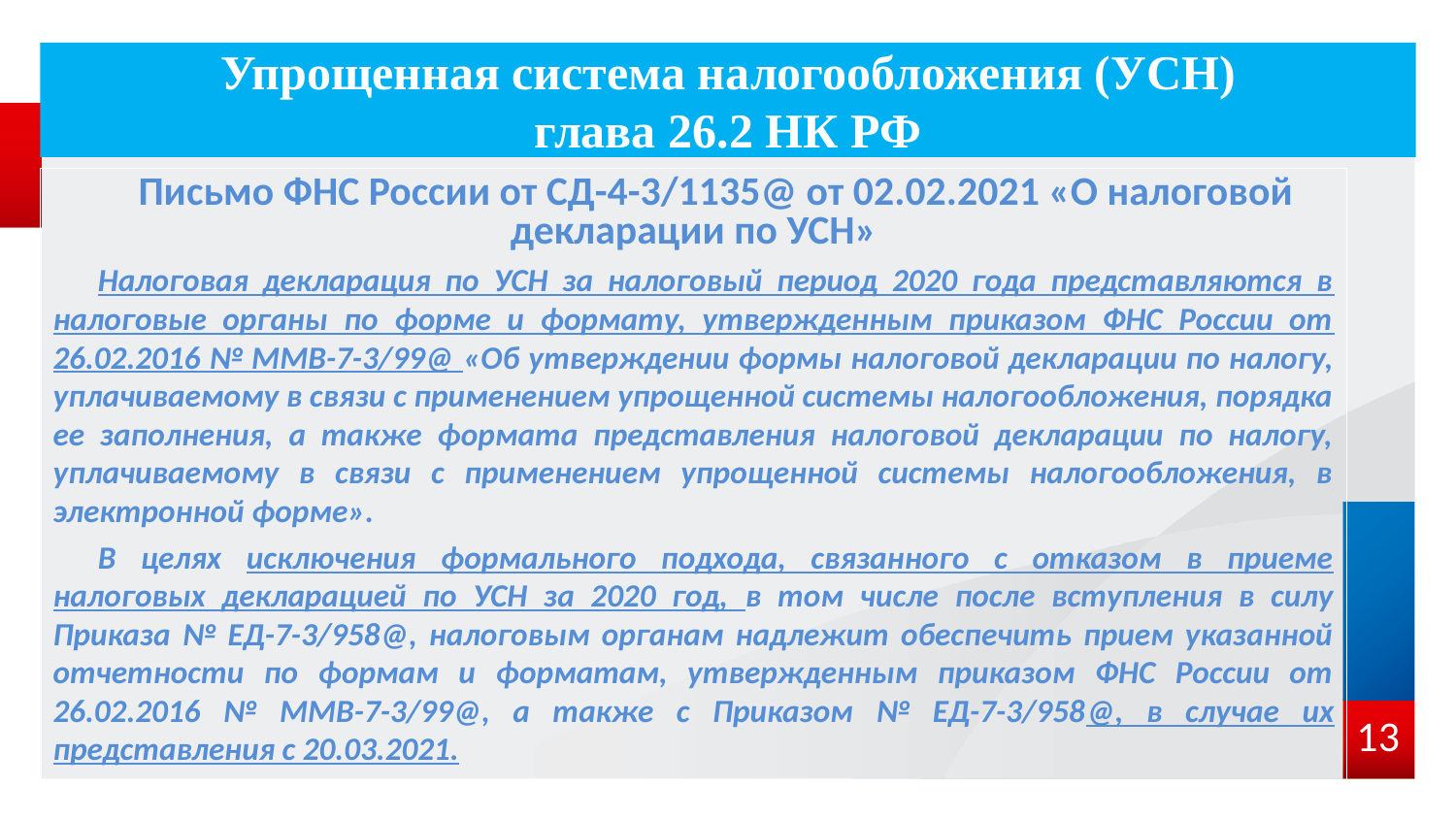

# Упрощенная система налогообложения (УСН) глава 26.2 НК РФ
Письмо ФНС России от СД-4-3/1135@ от 02.02.2021 «О налоговой декларации по УСН»
Налоговая декларация по УСН за налоговый период 2020 года представляются в налоговые органы по форме и формату, утвержденным приказом ФНС России от 26.02.2016 № ММВ-7-3/99@ «Об утверждении формы налоговой декларации по налогу, уплачиваемому в связи с применением упрощенной системы налогообложения, порядка ее заполнения, а также формата представления налоговой декларации по налогу, уплачиваемому в связи с применением упрощенной системы налогообложения, в электронной форме».
В целях исключения формального подхода, связанного с отказом в приеме налоговых декларацией по УСН за 2020 год, в том числе после вступления в силу Приказа № ЕД-7-3/958@, налоговым органам надлежит обеспечить прием указанной отчетности по формам и форматам, утвержденным приказом ФНС России от 26.02.2016 № ММВ-7-3/99@, а также с Приказом № ЕД-7-3/958@, в случае их представления с 20.03.2021.

13